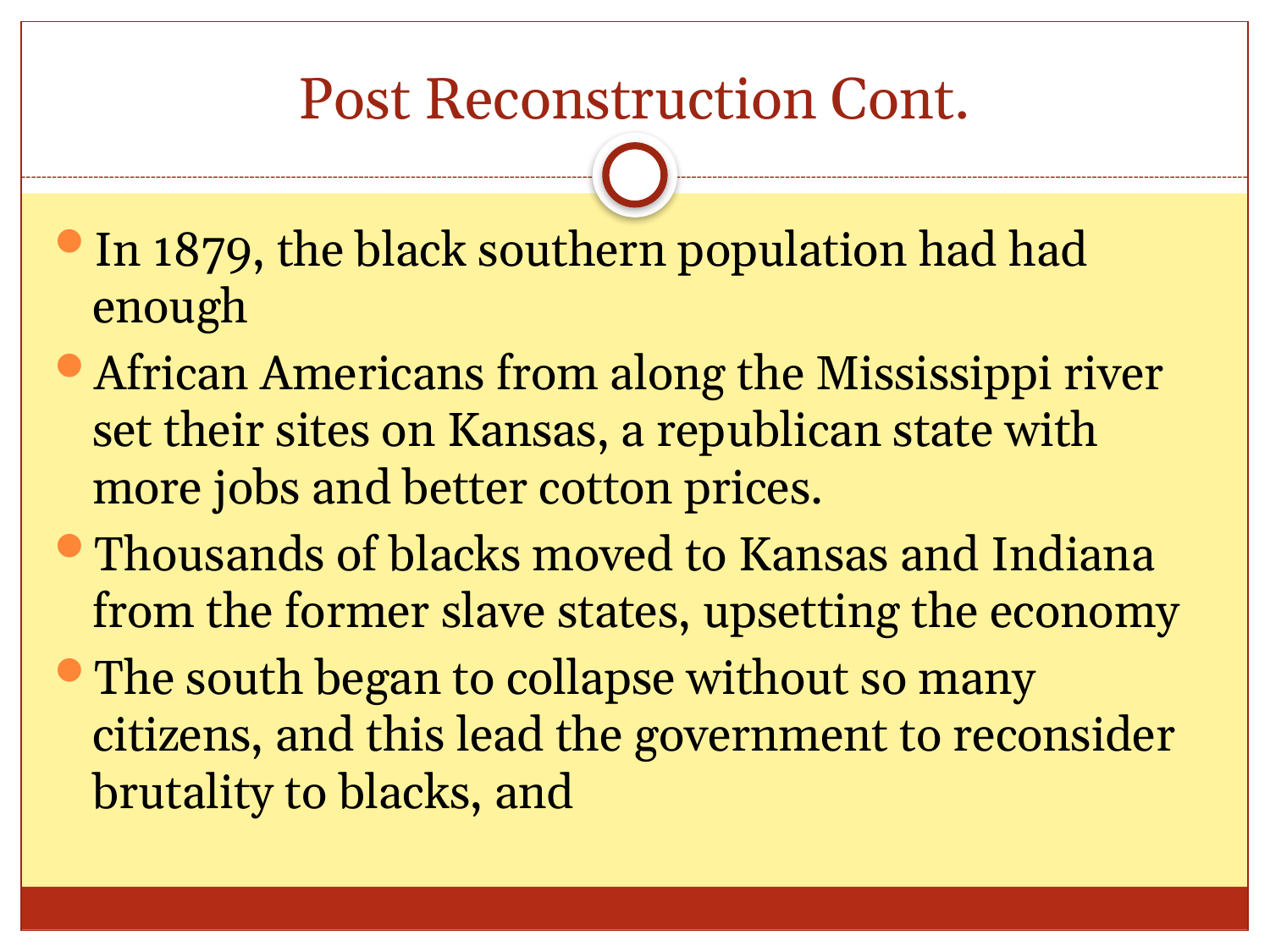

# Post Reconstruction Cont.
In 1879, the black southern population had had enough
African Americans from along the Mississippi river set their sites on Kansas, a republican state with more jobs and better cotton prices.
Thousands of blacks moved to Kansas and Indiana from the former slave states, upsetting the economy
The south began to collapse without so many citizens, and this lead the government to reconsider brutality to blacks, and